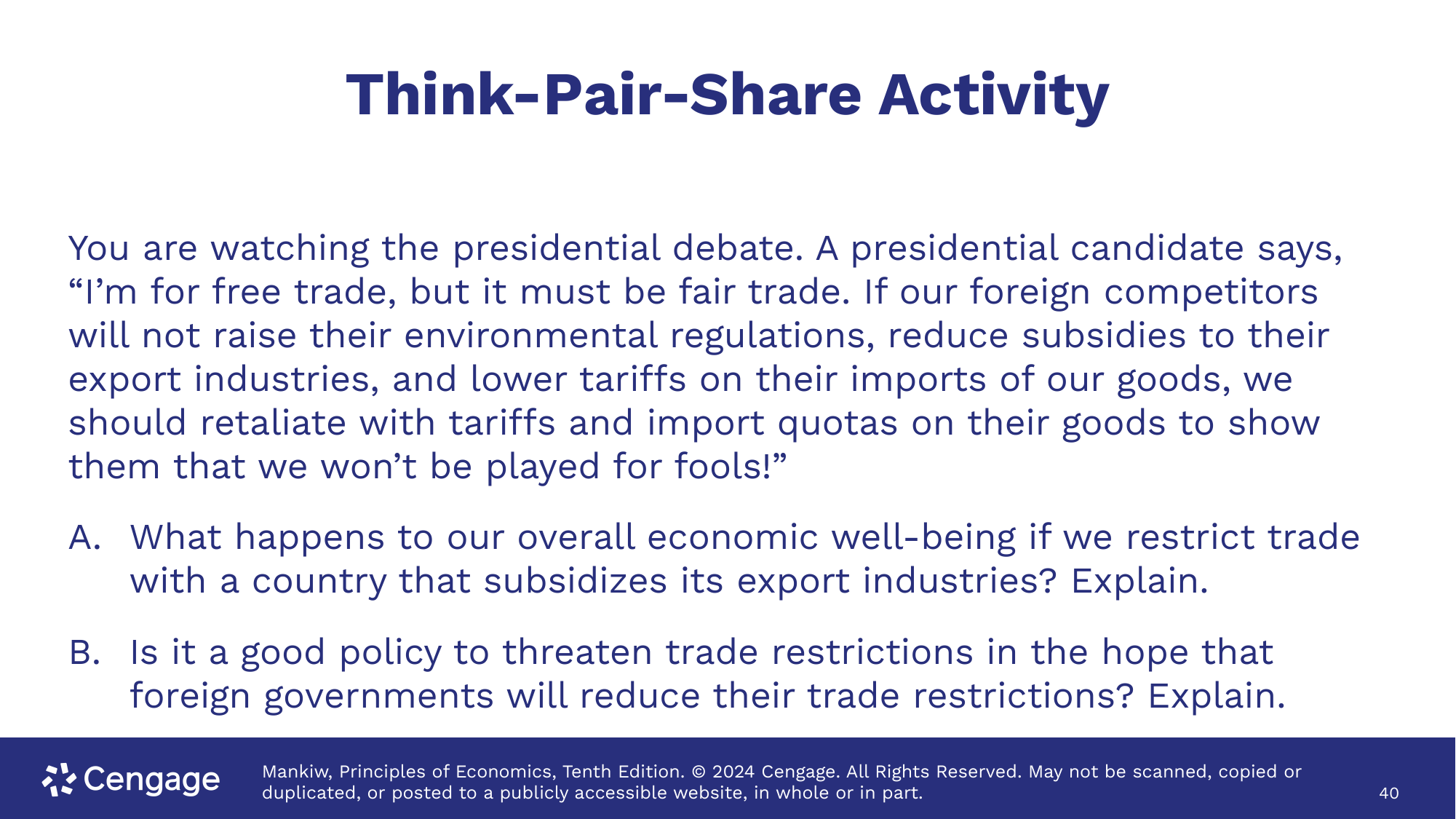

# Think-Pair-Share Activity
You are watching the presidential debate. A presidential candidate says, “I’m for free trade, but it must be fair trade. If our foreign competitors will not raise their environmental regulations, reduce subsidies to their export industries, and lower tariffs on their imports of our goods, we should retaliate with tariffs and import quotas on their goods to show them that we won’t be played for fools!”
What happens to our overall economic well-being if we restrict trade with a country that subsidizes its export industries? Explain.
Is it a good policy to threaten trade restrictions in the hope that foreign governments will reduce their trade restrictions? Explain.